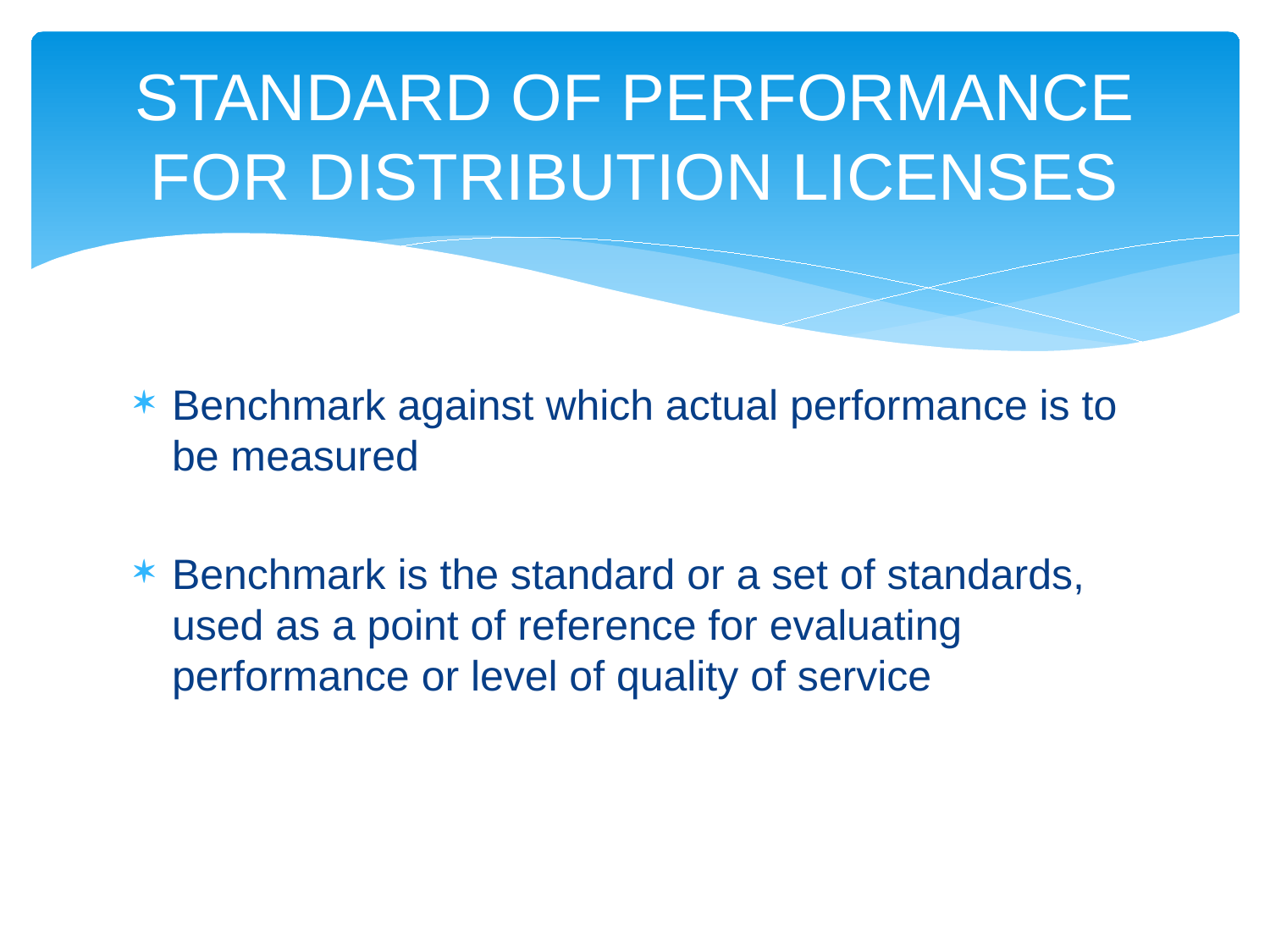

# STANDARD OF PERFORMANCE FOR DISTRIBUTION LICENSES
Benchmark against which actual performance is to be measured

Benchmark is the standard or a set of standards, used as a point of reference for evaluating performance or level of quality of service